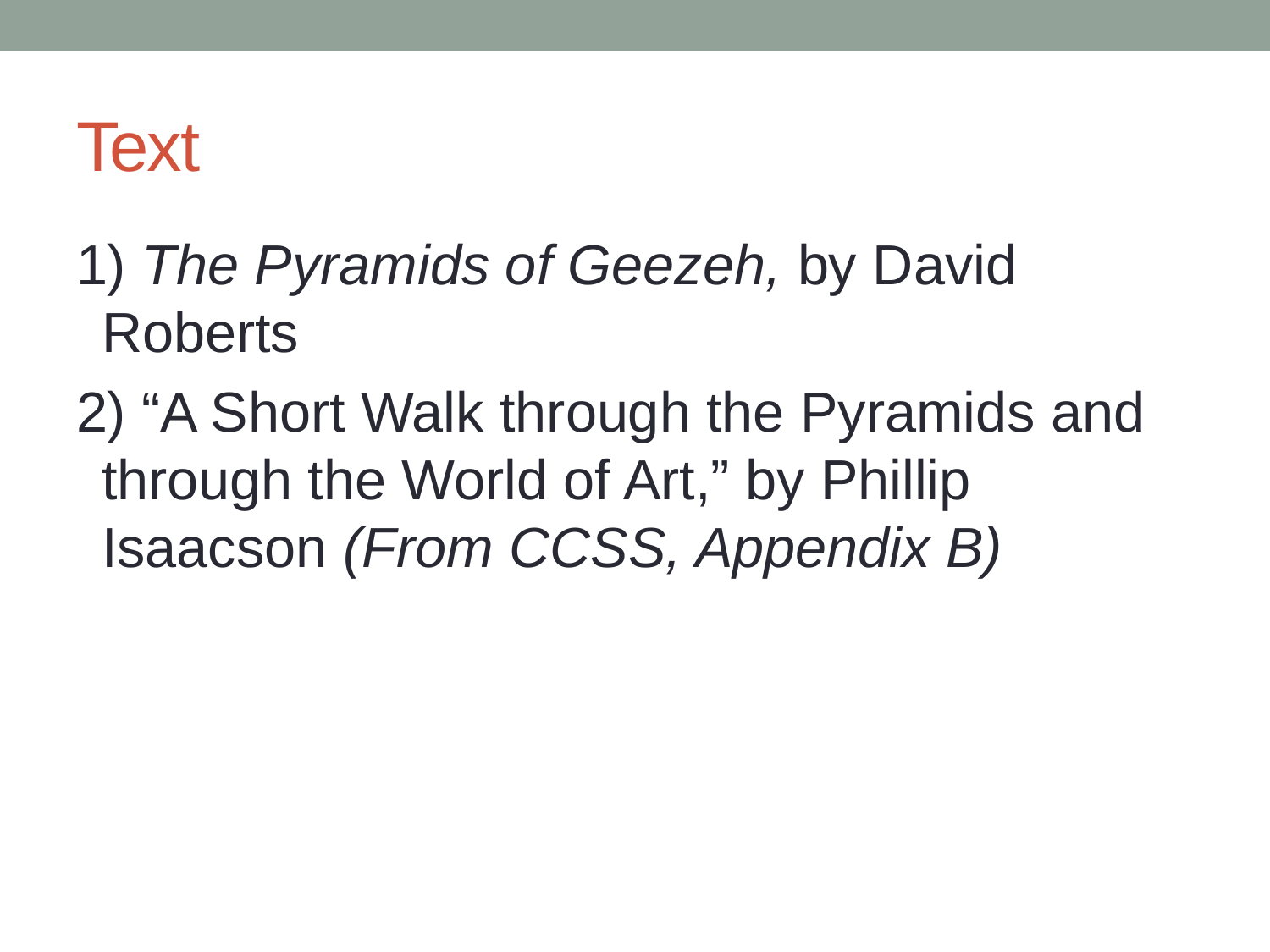

# Text
1) The Pyramids of Geezeh, by David Roberts
2) “A Short Walk through the Pyramids and through the World of Art,” by Phillip Isaacson (From CCSS, Appendix B)